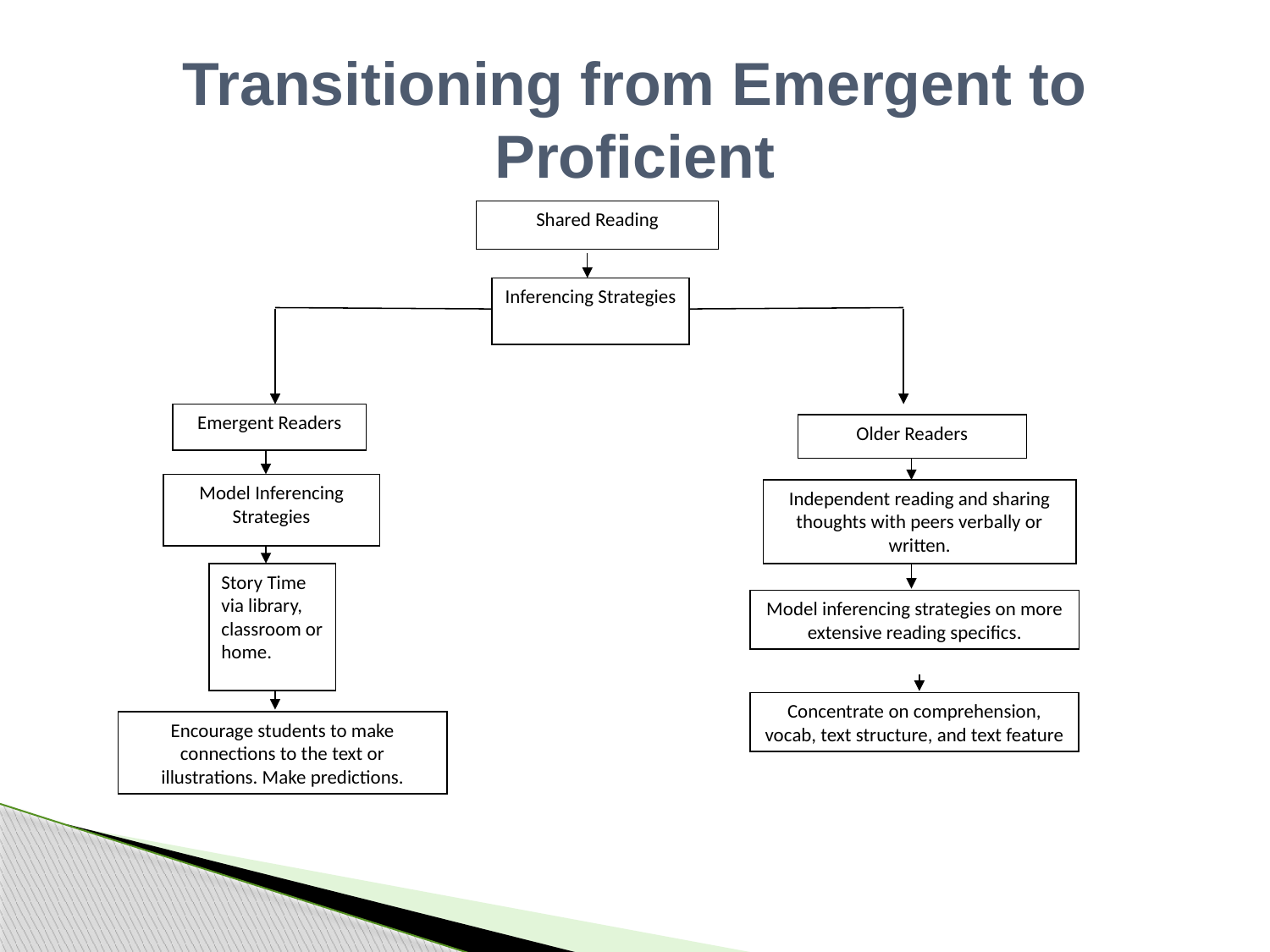

# Transitioning from Emergent to Proficient
Shared Reading

Inferencing Strategies
Emergent Readers
Older Readers
Model Inferencing Strategies
Independent reading and sharing thoughts with peers verbally or written.
Story Time via library, classroom or home.
Model inferencing strategies on more extensive reading specifics.
Concentrate on comprehension, vocab, text structure, and text feature
Encourage students to make connections to the text or illustrations. Make predictions.